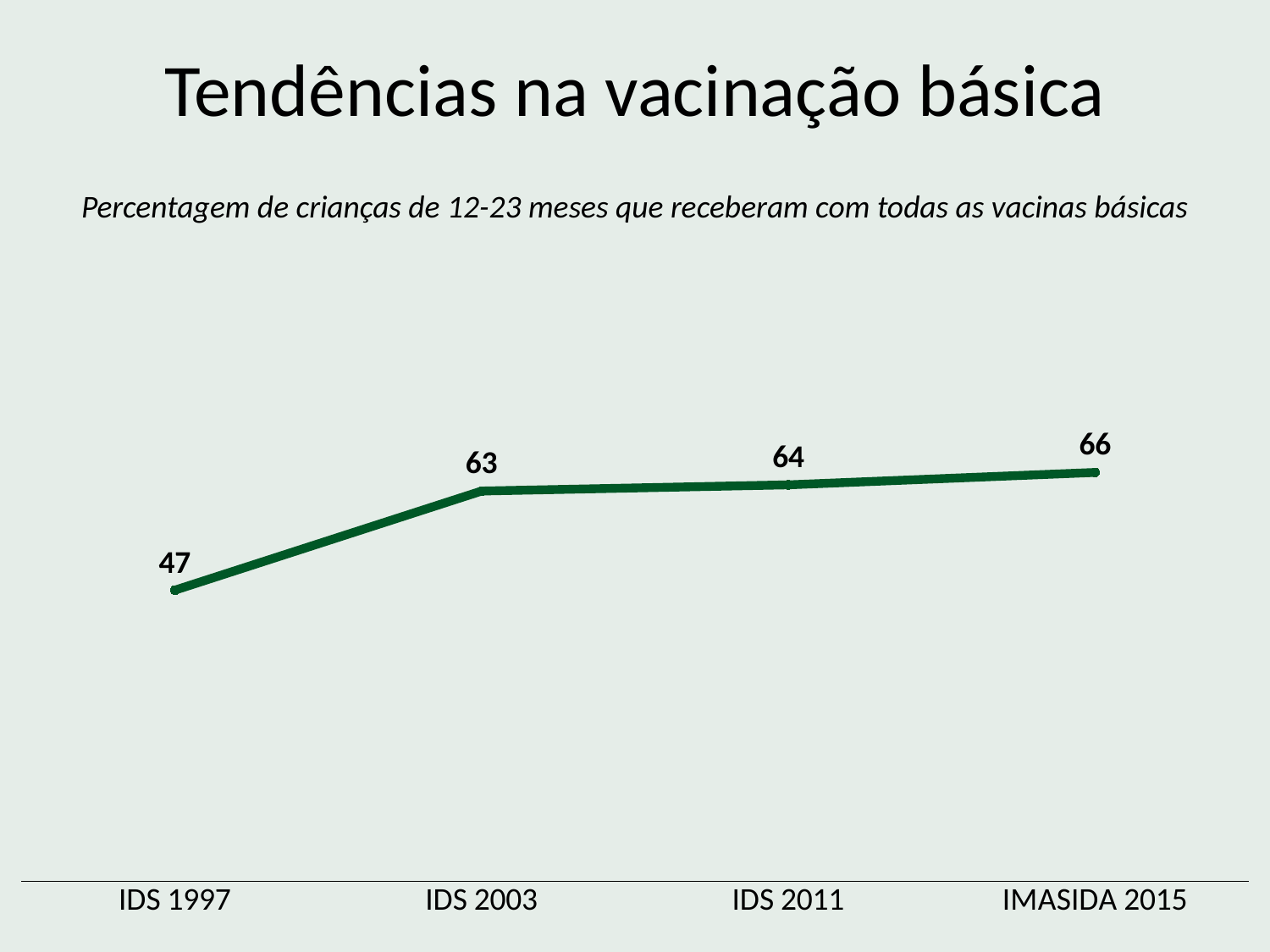

Tendências na vacinação básica
Percentagem de crianças de 12-23 meses que receberam com todas as vacinas básicas

### Chart

| Category | Series 1 |
|---|---|
| IDS 1997 | 47.0 |
| IDS 2003 | 63.0 |
| IDS 2011 | 64.0 |
| IMASIDA 2015 | 66.0 |